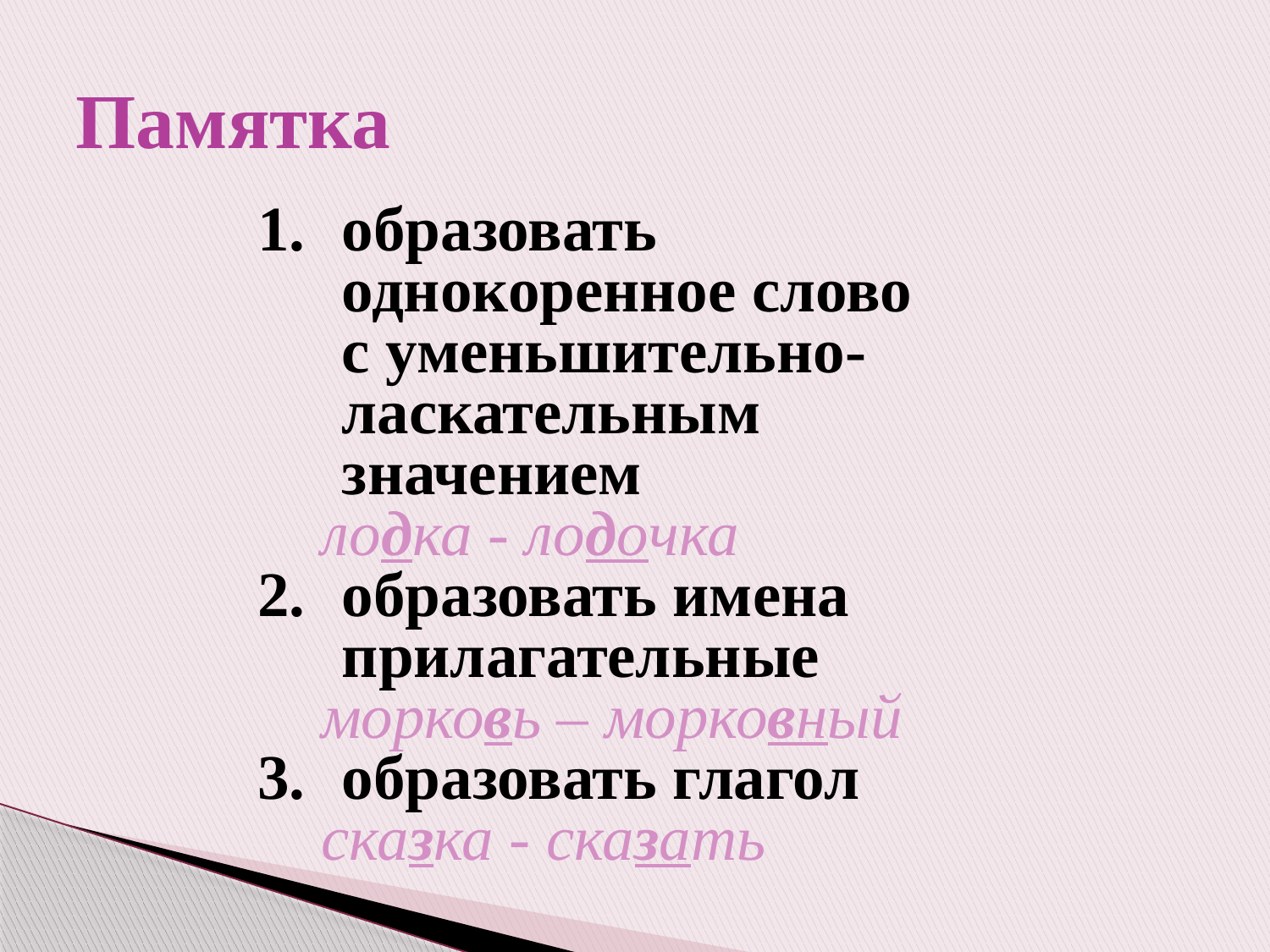

# Памятка
образовать однокоренное слово с уменьшительно-ласкательным значением
    лодка - лодочка
образовать имена прилагательные
    морковь – морковный
образовать глагол
    сказка - сказать